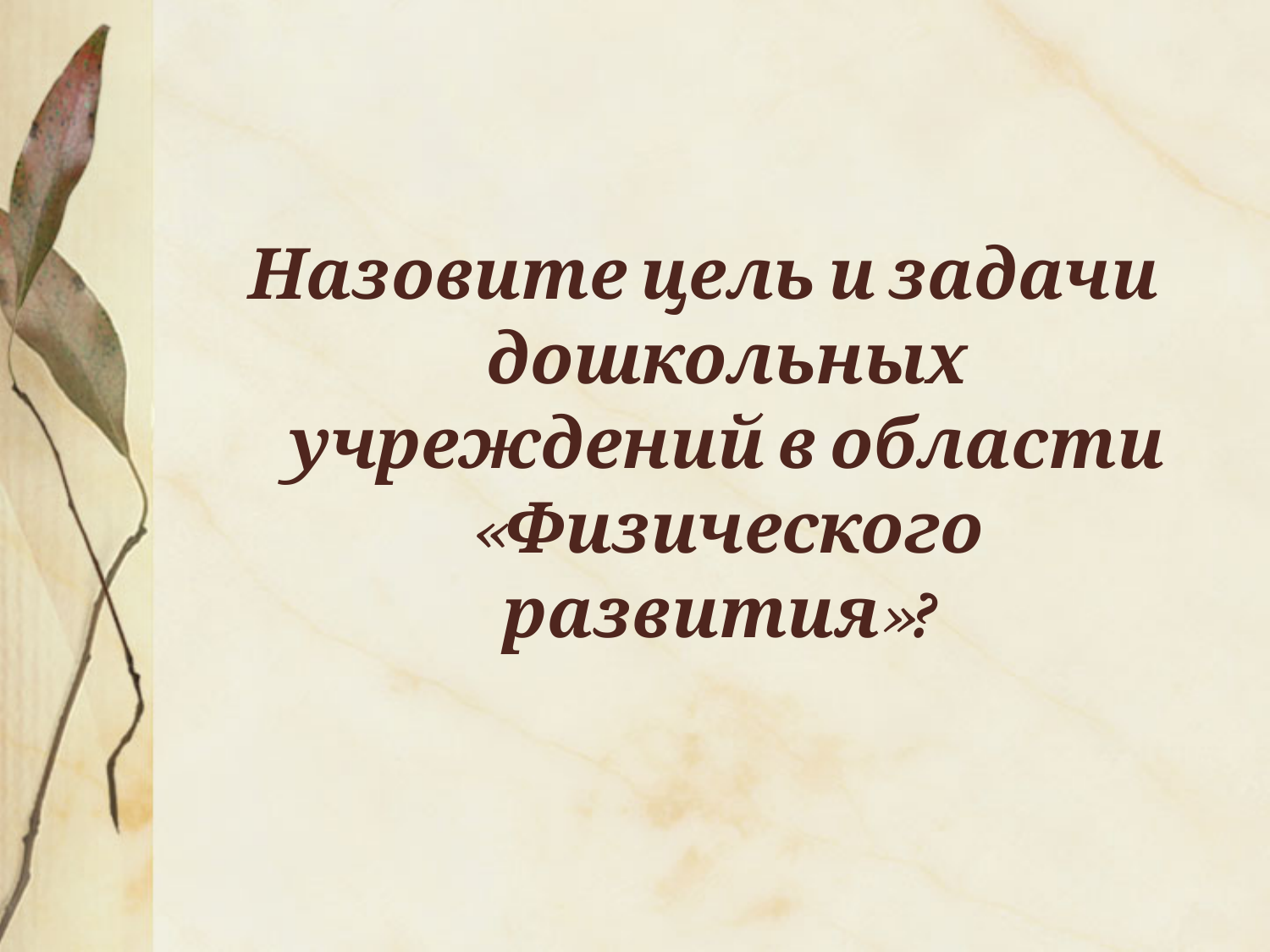

#
Назовите цель и задачи дошкольных учреждений в области «Физического развития»?